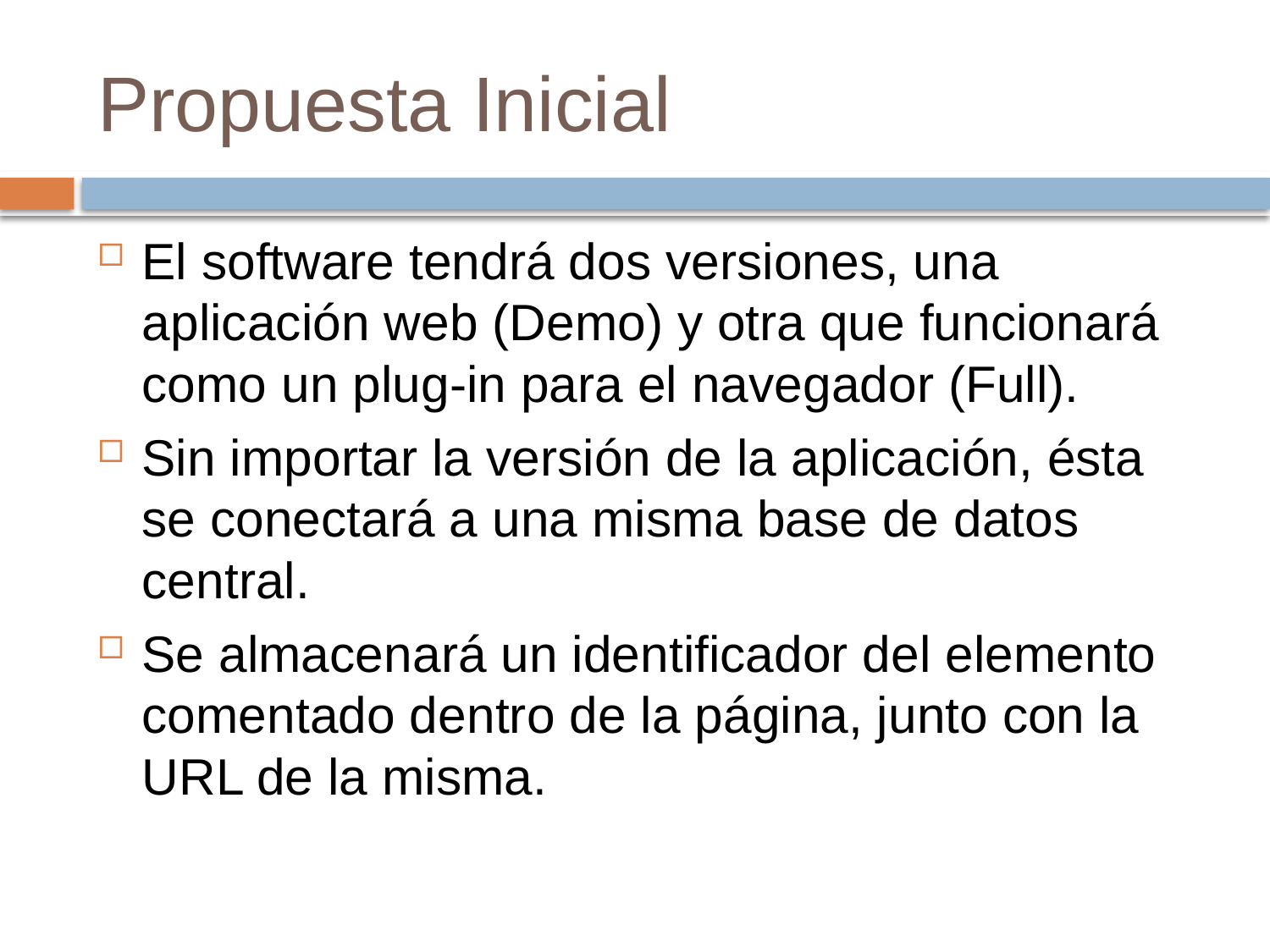

# Propuesta Inicial
El software tendrá dos versiones, una aplicación web (Demo) y otra que funcionará como un plug-in para el navegador (Full).
Sin importar la versión de la aplicación, ésta se conectará a una misma base de datos central.
Se almacenará un identificador del elemento comentado dentro de la página, junto con la URL de la misma.